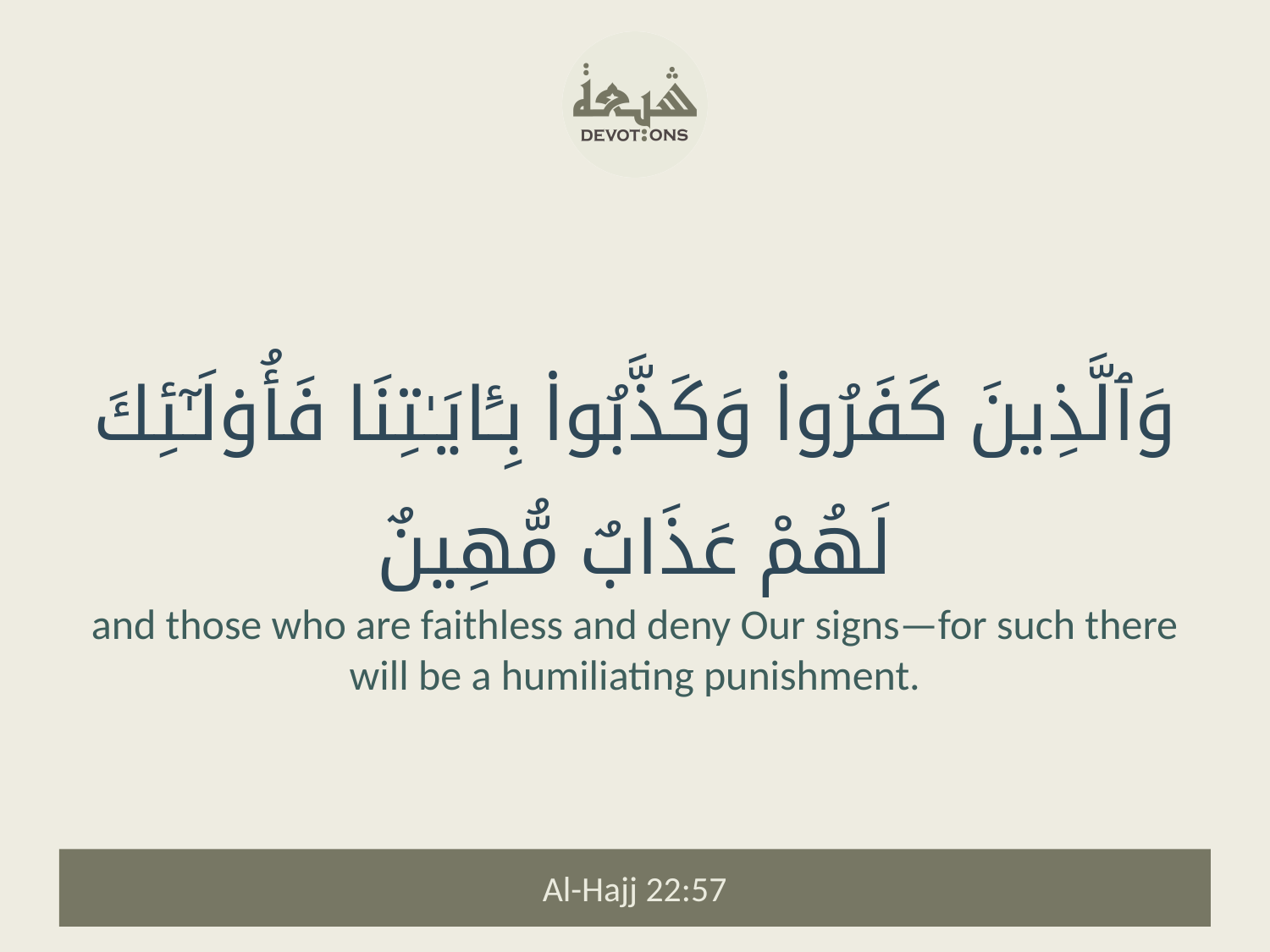

وَٱلَّذِينَ كَفَرُوا۟ وَكَذَّبُوا۟ بِـَٔايَـٰتِنَا فَأُو۟لَـٰٓئِكَ لَهُمْ عَذَابٌ مُّهِينٌ
and those who are faithless and deny Our signs—for such there will be a humiliating punishment.
Al-Hajj 22:57